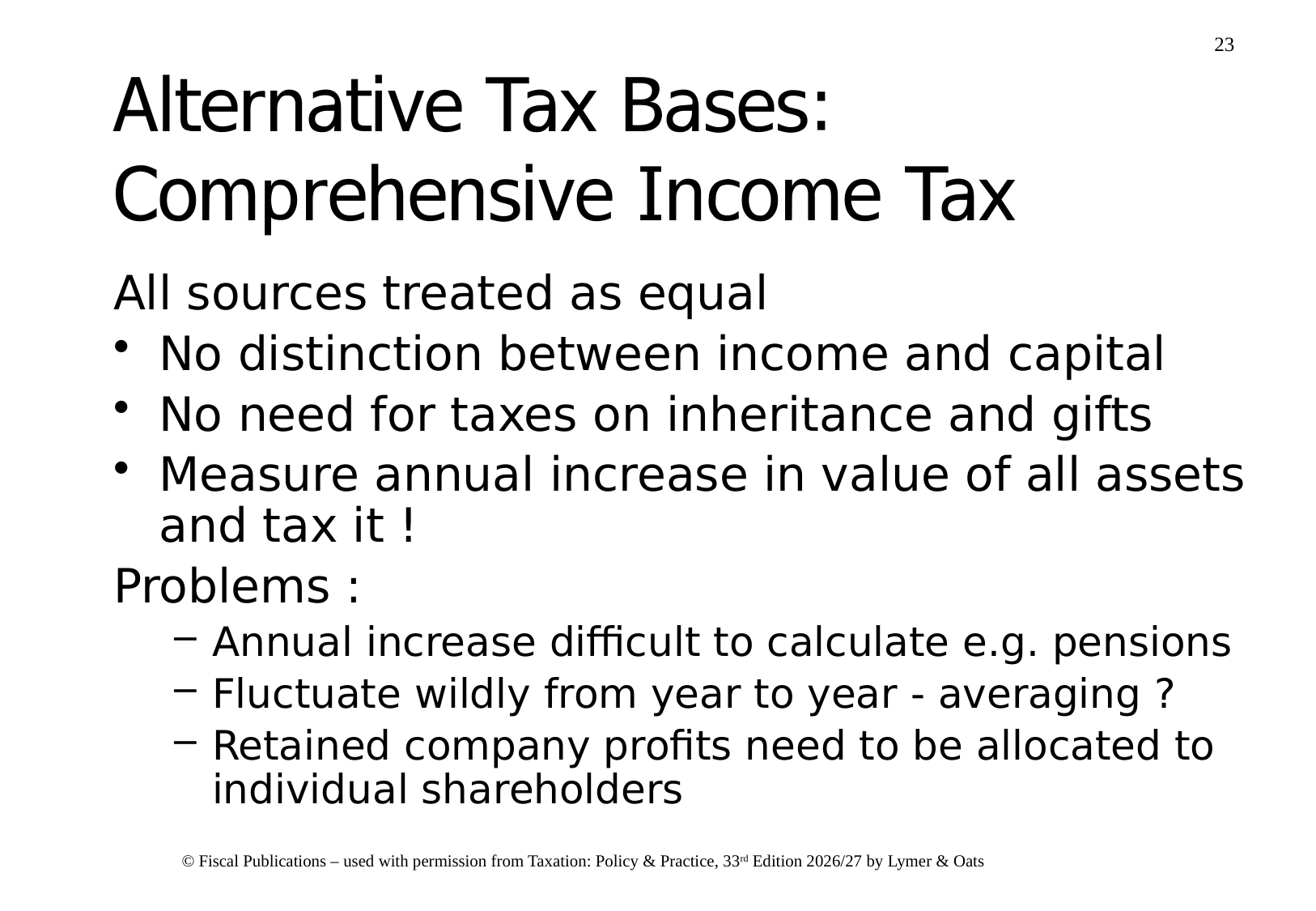

# Alternative Tax Bases: Comprehensive Income Tax
All sources treated as equal
No distinction between income and capital
No need for taxes on inheritance and gifts
Measure annual increase in value of all assets and tax it !
Problems :
Annual increase difficult to calculate e.g. pensions
Fluctuate wildly from year to year - averaging ?
Retained company profits need to be allocated to individual shareholders